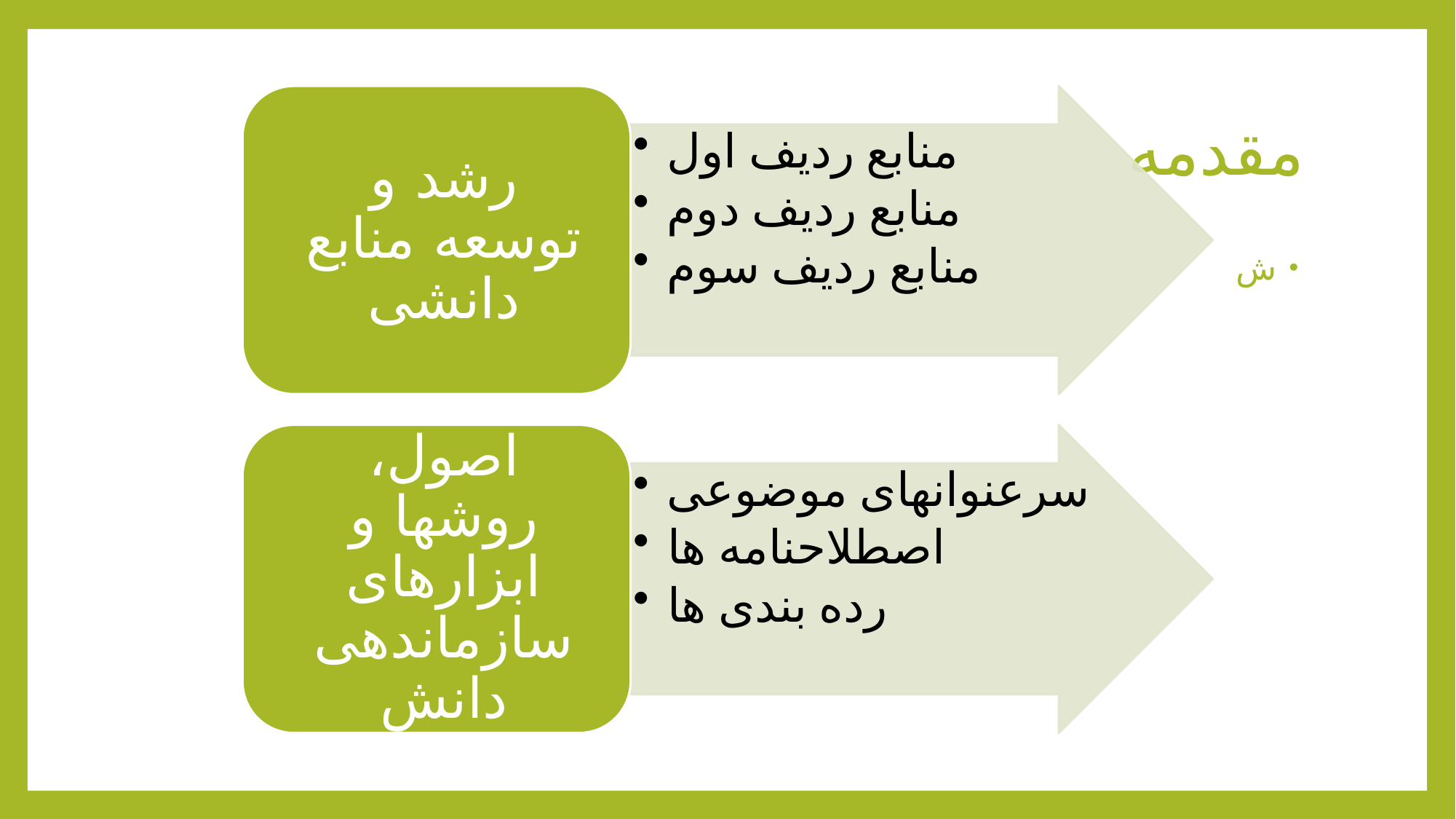

# مقدمه
منابع ردیف اول
منابع ردیف دوم
منابع ردیف سوم
رشد و توسعه منابع دانشی
سرعنوانهای موضوعی
اصطلاحنامه ها
رده بندی ها
اصول، روشها و ابزارهای سازماندهی دانش
ش